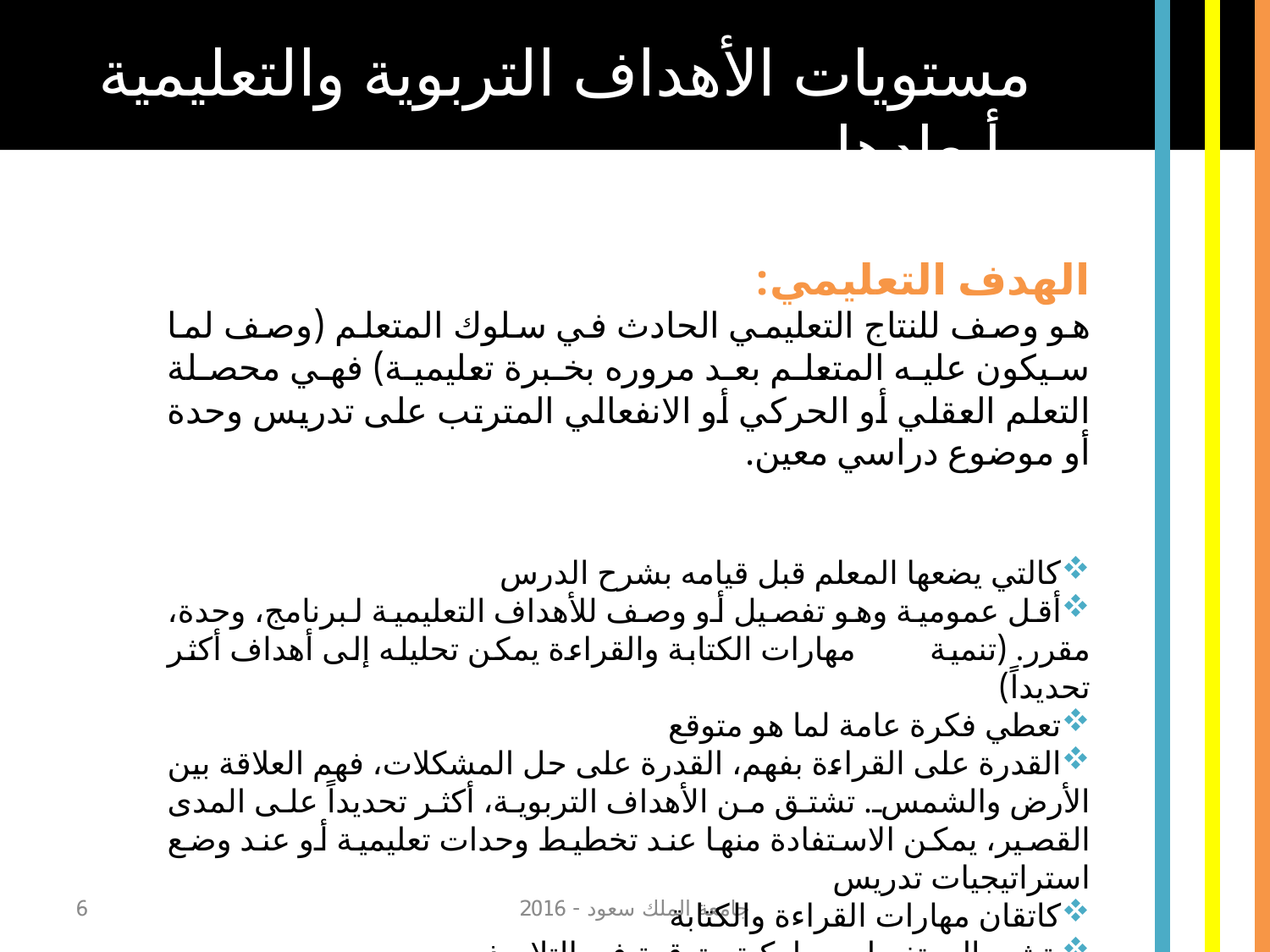

مستويات الأهداف التربوية والتعليمية وأبعادها
الهدف التعليمي:
هو وصف للنتاج التعليمي الحادث في سلوك المتعلم (وصف لما سيكون عليه المتعلم بعد مروره بخبرة تعليمية) فهي محصلة التعلم العقلي أو الحركي أو الانفعالي المترتب على تدريس وحدة أو موضوع دراسي معين.

كالتي يضعها المعلم قبل قيامه بشرح الدرس
أقل عمومية وهو تفصيل أو وصف للأهداف التعليمية لبرنامج، وحدة، مقرر. (تنمية         مهارات الكتابة والقراءة يمكن تحليله إلى أهداف أكثر تحديداً)
تعطي فكرة عامة لما هو متوقع
القدرة على القراءة بفهم، القدرة على حل المشكلات، فهم العلاقة بين الأرض والشمس. تشتق من الأهداف التربوية، أكثر تحديداً على المدى القصير، يمكن الاستفادة منها عند تخطيط وحدات تعليمية أو عند وضع استراتيجيات تدريس
كاتقان مهارات القراءة والكتابة
 تشير إلى تغيرات سلوكية متوقعة في التلاميذ

6
جامعة الملك سعود - 2016